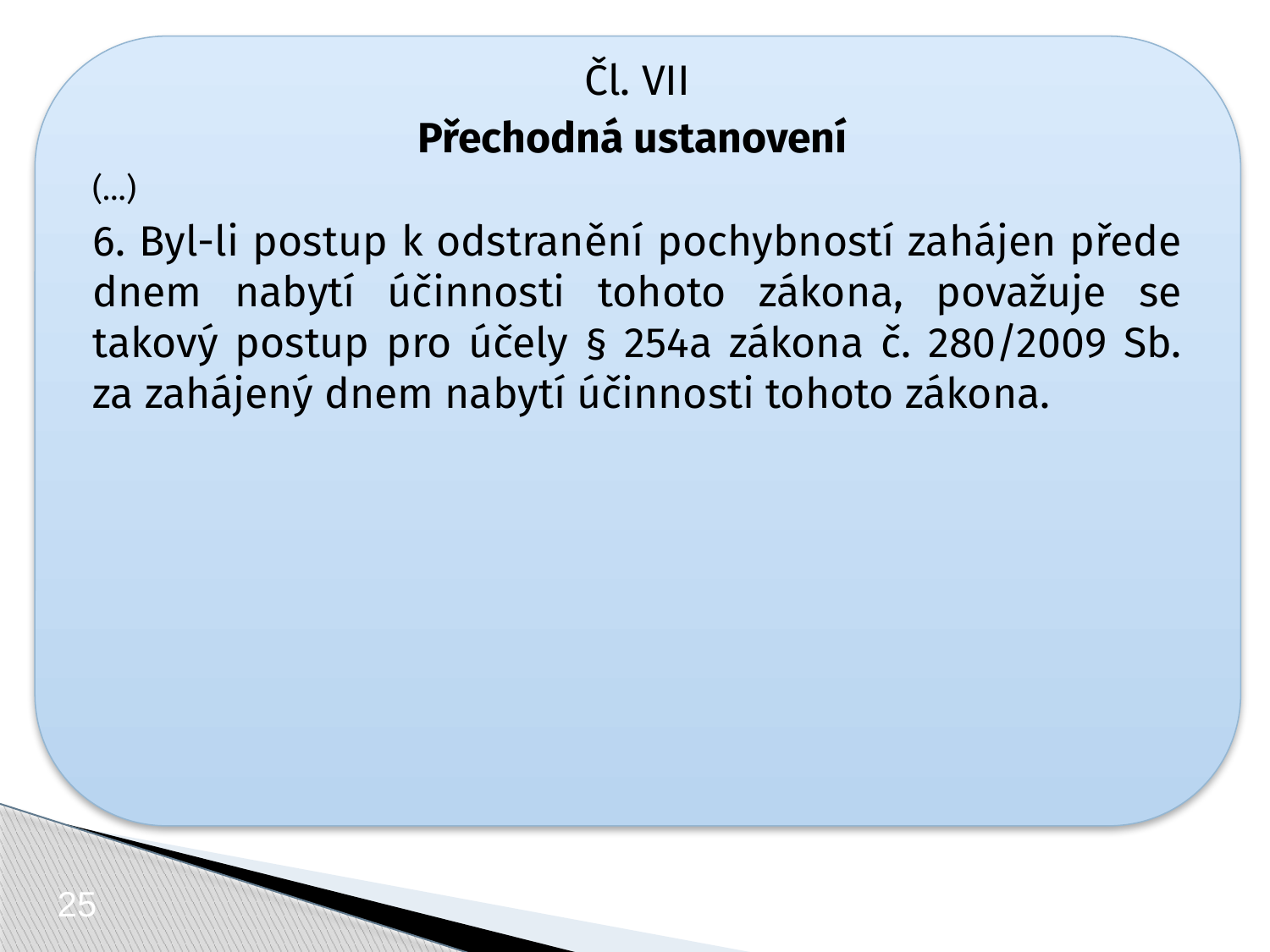

Čl. VII
Přechodná ustanovení
(…)
6. Byl-li postup k odstranění pochybností zahájen přede dnem nabytí účinnosti tohoto zákona, považuje se takový postup pro účely § 254a zákona č. 280/2009 Sb. za zahájený dnem nabytí účinnosti tohoto zákona.

25